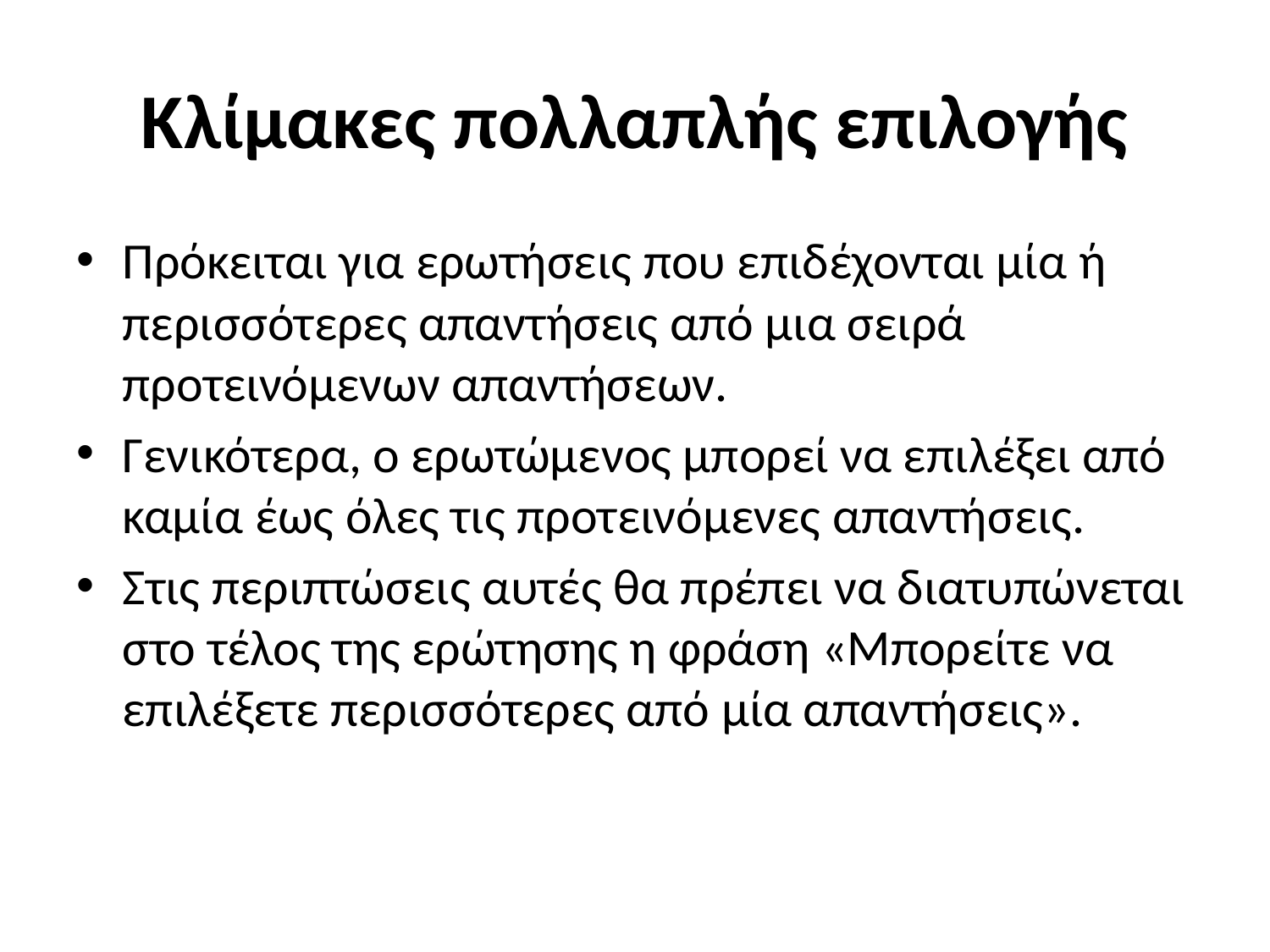

# Κλίμακες πολλαπλής επιλογής
Πρόκειται για ερωτήσεις που επιδέχονται μία ή περισσότερες απαντήσεις από μια σειρά προτεινόμενων απαντήσεων.
Γενικότερα, ο ερωτώμενος μπορεί να επιλέξει από καμία έως όλες τις προτεινόμενες απαντήσεις.
Στις περιπτώσεις αυτές θα πρέπει να διατυπώνεται στο τέλος της ερώτησης η φράση «Μπορείτε να επιλέξετε περισσότερες από μία απαντήσεις».